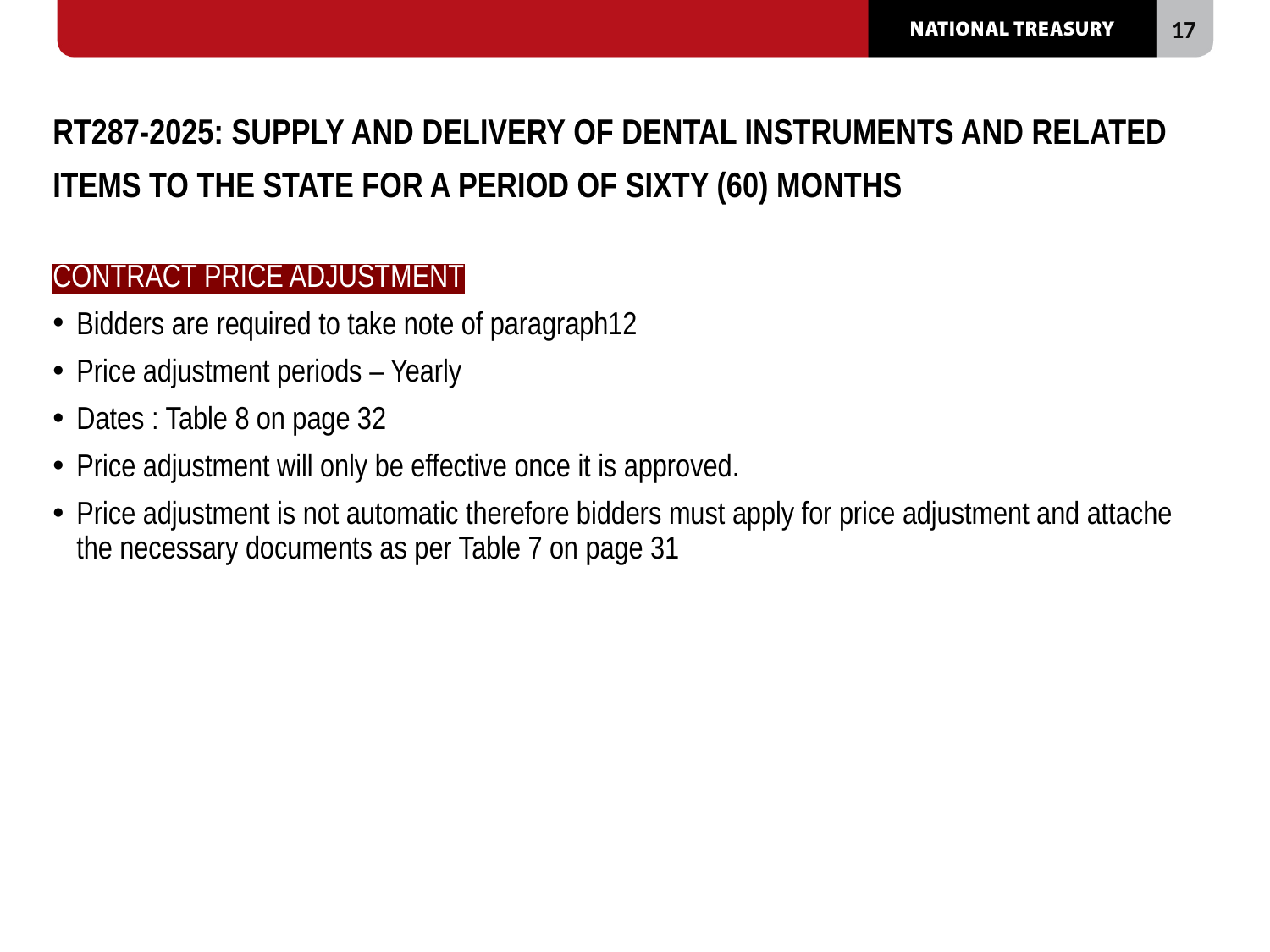

# RT287-2025: SUPPLY AND DELIVERY OF DENTAL INSTRUMENTS AND RELATED ITEMS TO THE STATE FOR A PERIOD OF SIXTY (60) MONTHS
CONTRACT PRICE ADJUSTMENT
Bidders are required to take note of paragraph12
Price adjustment periods – Yearly
Dates : Table 8 on page 32
Price adjustment will only be effective once it is approved.
Price adjustment is not automatic therefore bidders must apply for price adjustment and attache the necessary documents as per Table 7 on page 31